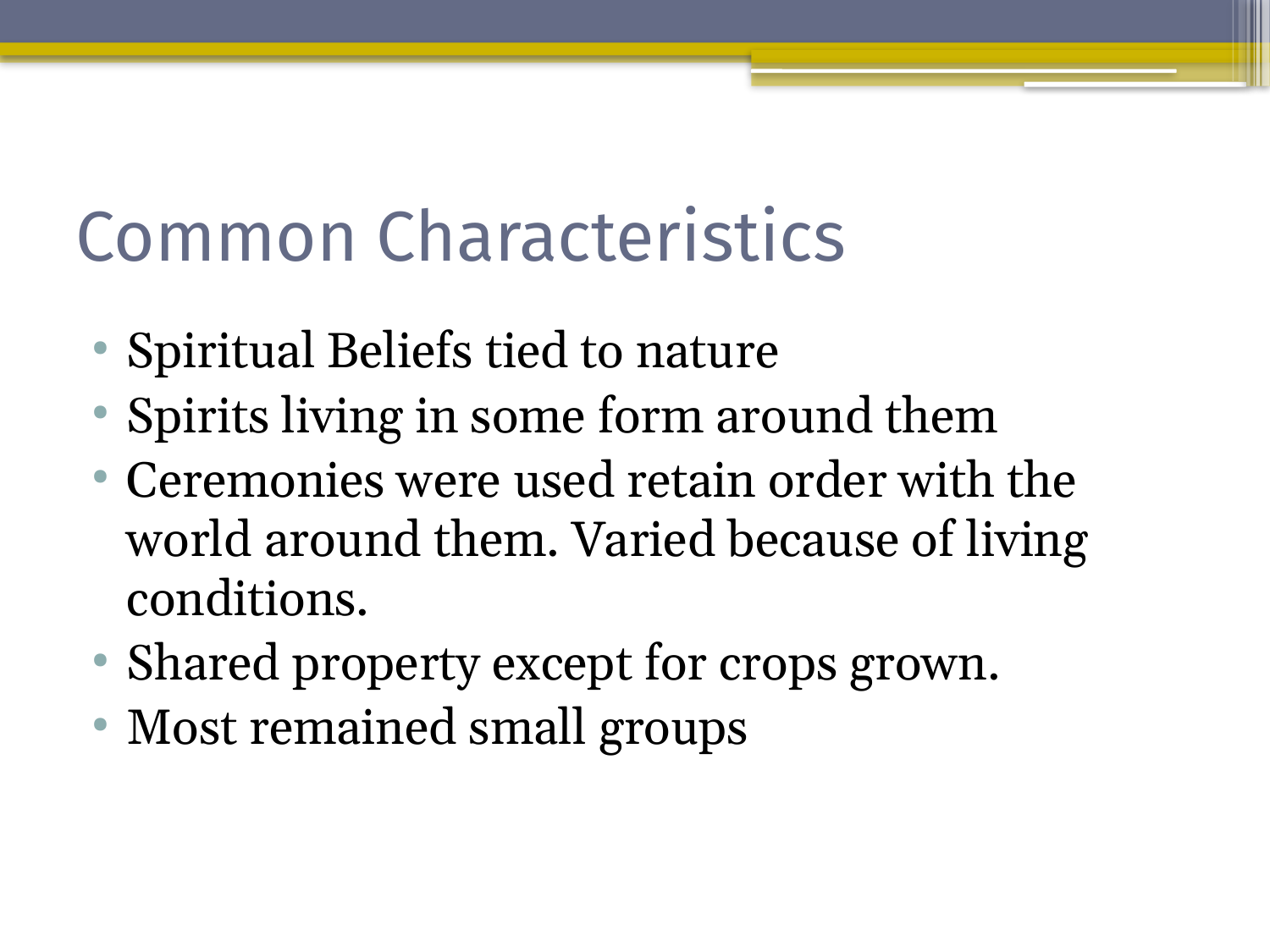

# Common Characteristics
Spiritual Beliefs tied to nature
Spirits living in some form around them
Ceremonies were used retain order with the world around them. Varied because of living conditions.
Shared property except for crops grown.
Most remained small groups